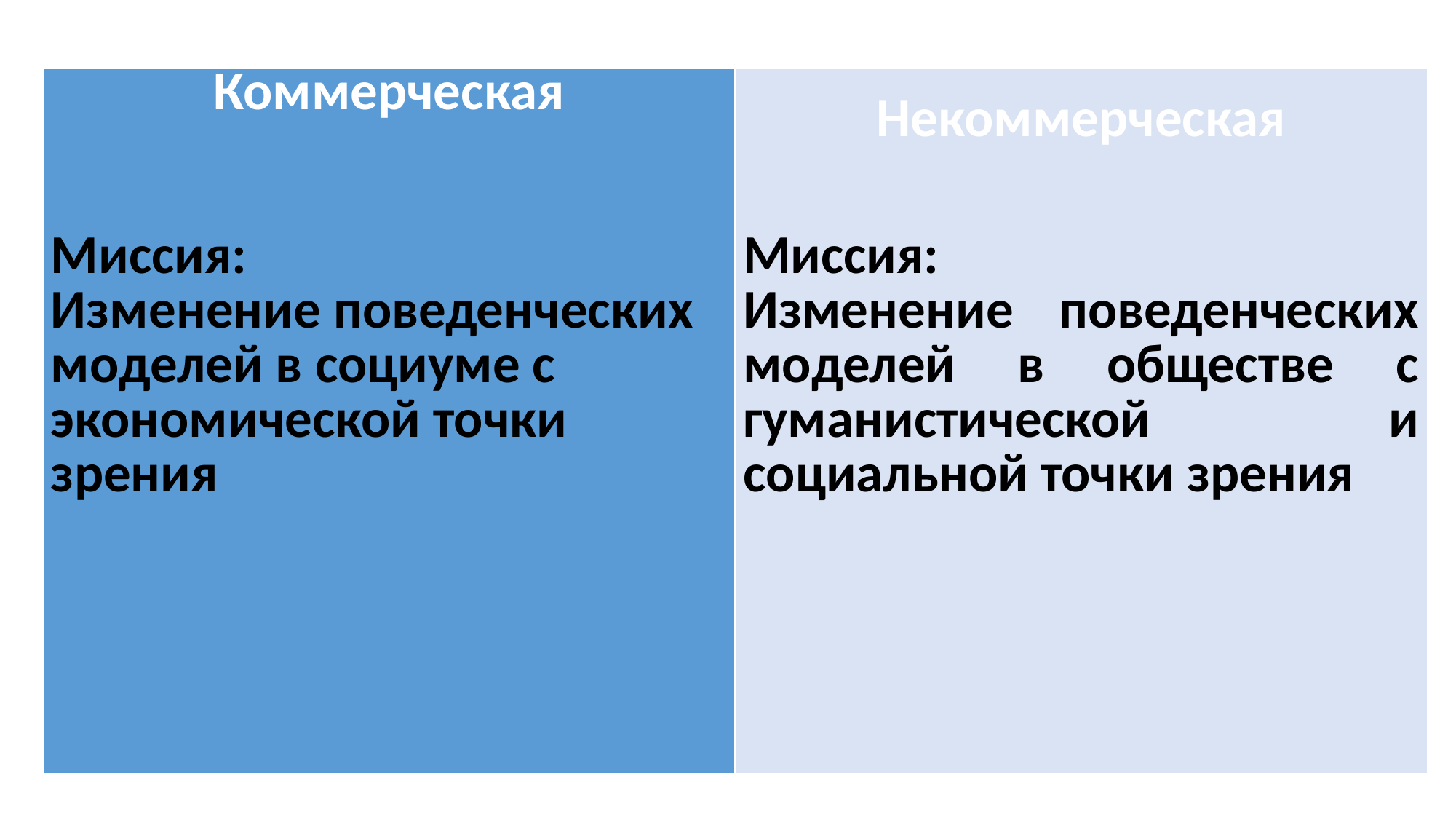

| Коммерческая Миссия: Изменение поведенческих моделей в социуме с экономической точки зрения | Некоммерческая Миссия: Изменение поведенческих моделей в обществе с гуманистической и социальной точки зрения |
| --- | --- |